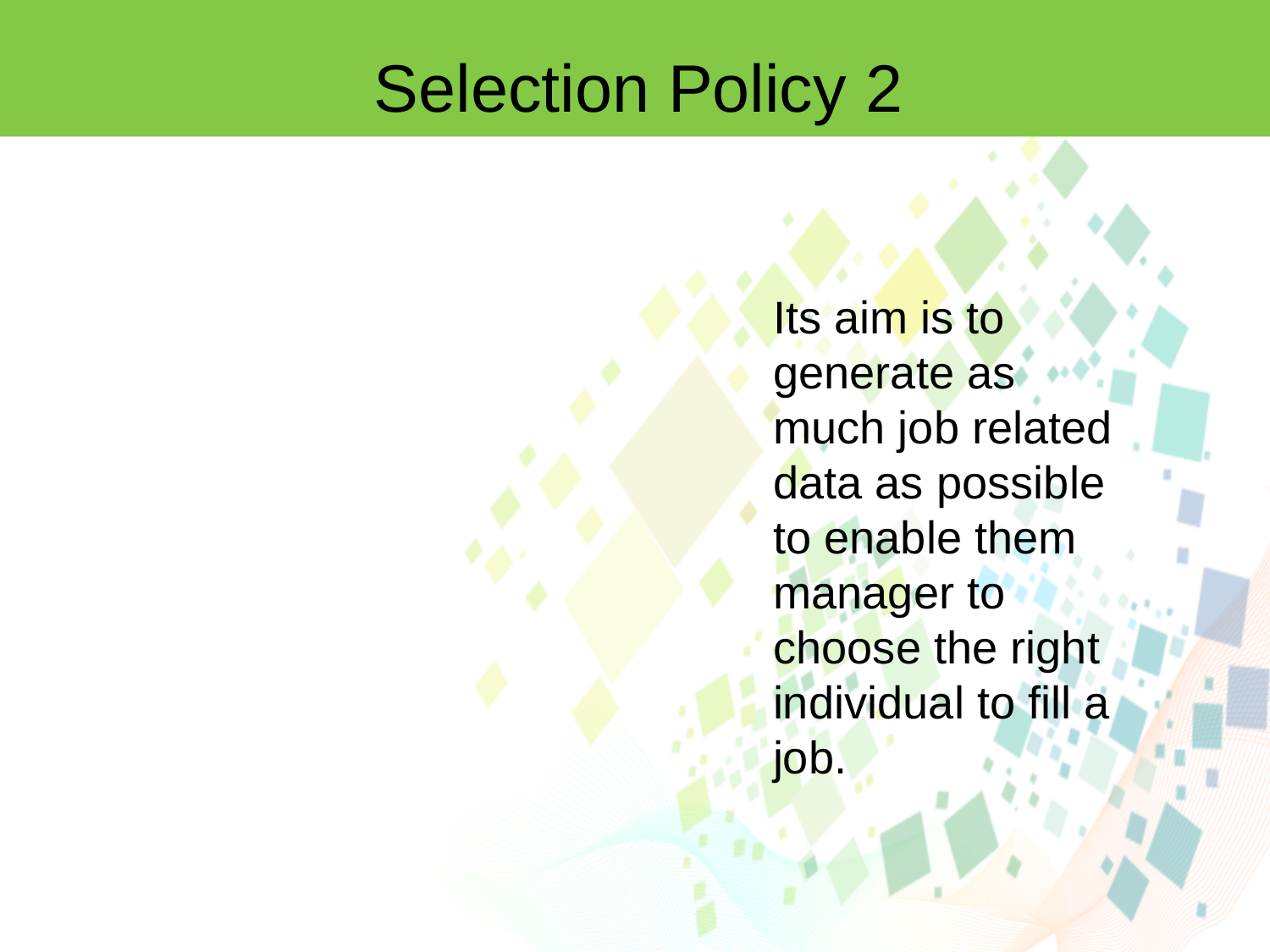

Selection Policy 2
Its aim is to generate as much job related data as possible to enable them manager to choose the right individual to fill a job.